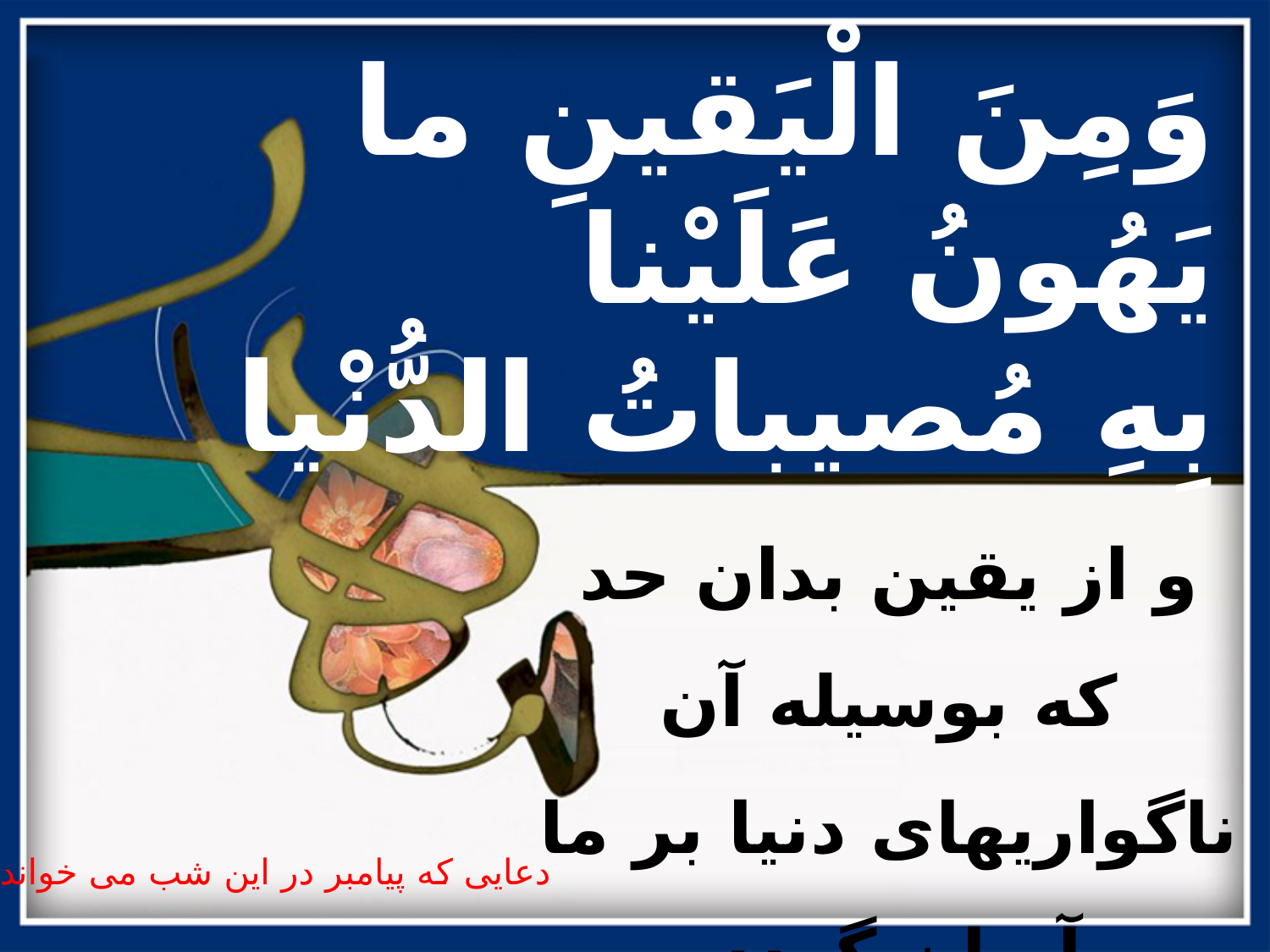

وَمِنَ الْيَقينِ ما يَهُونُ عَلَيْنا
بِهِ مُصيباتُ الدُّنْيا
و از يقين بدان حد كه بوسيله آن ناگواريهاى دنيا بر ما آسان گردد